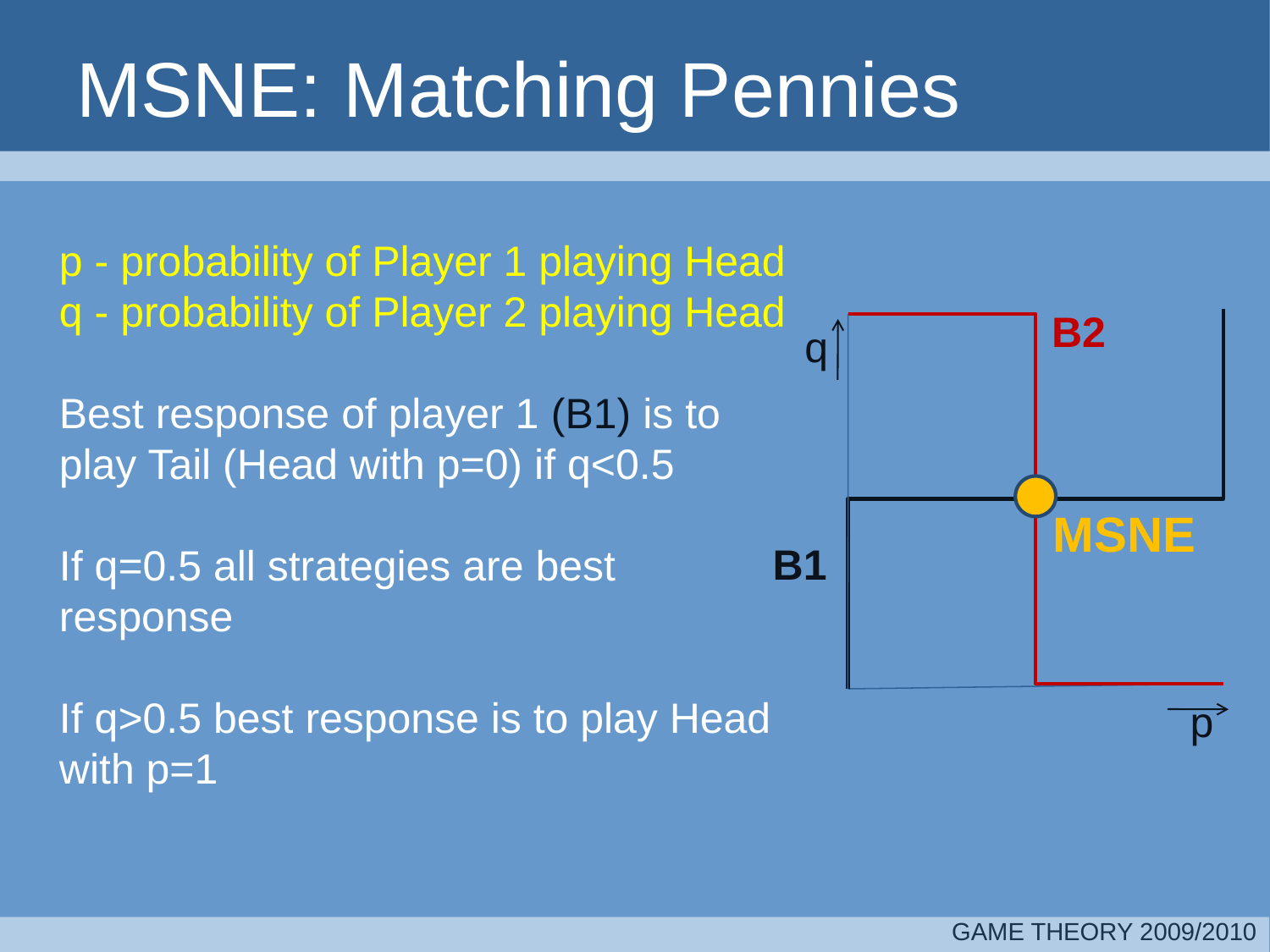

# MSNE: Matching Pennies
p - probability of Player 1 playing Head
q - probability of Player 2 playing Head

Best response of player 1 (B1) is to play Tail (Head with p=0) if q<0.5

If q=0.5 all strategies are best response

If q>0.5 best response is to play Head with p=1
B2
q
B1
p

MSNE

GAME THEORY 2009/2010